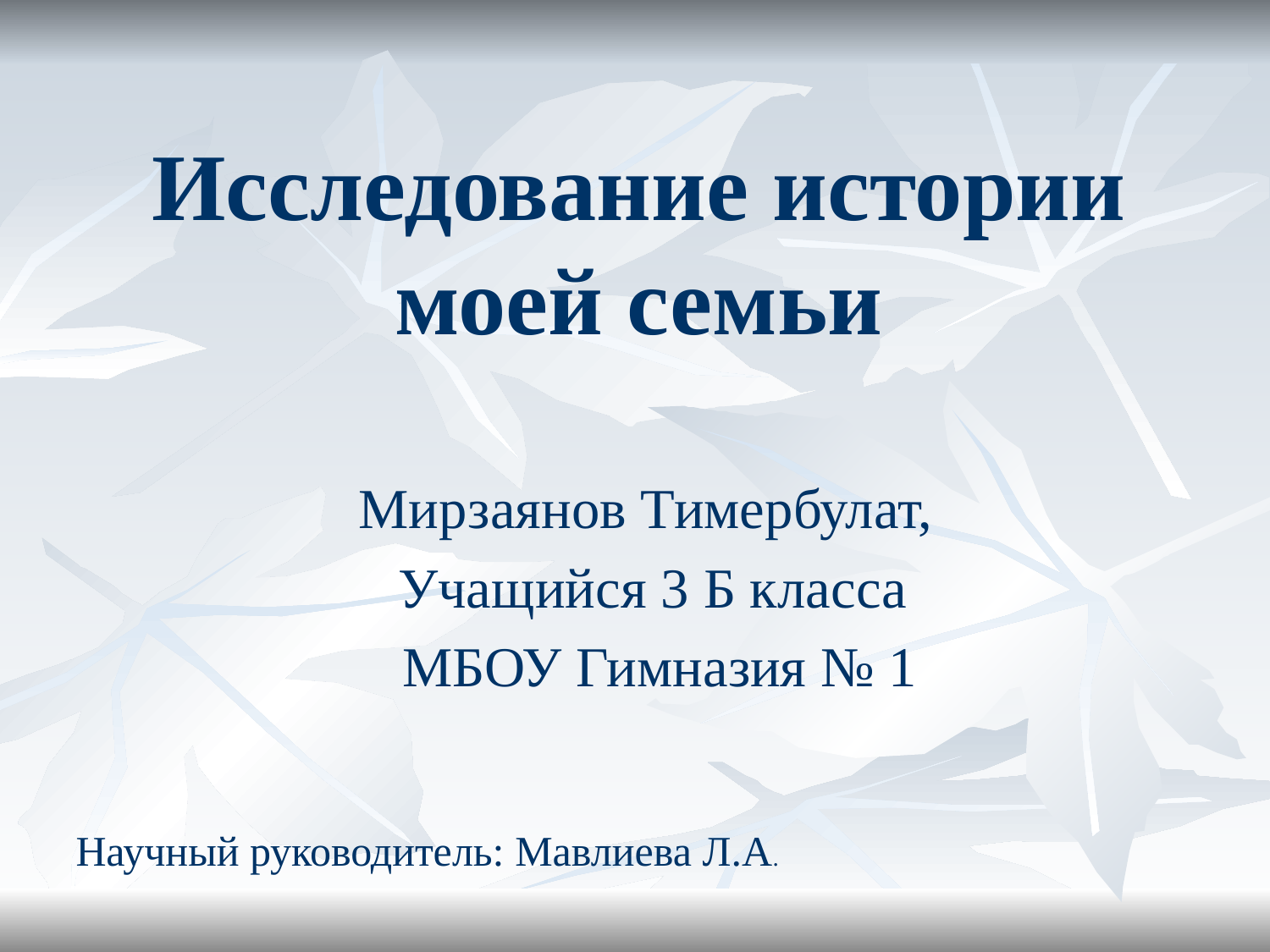

# Исследование истории моей семьи
Мирзаянов Тимербулат,
Учащийся 3 Б класса
 МБОУ Гимназия № 1
Научный руководитель: Мавлиева Л.А.